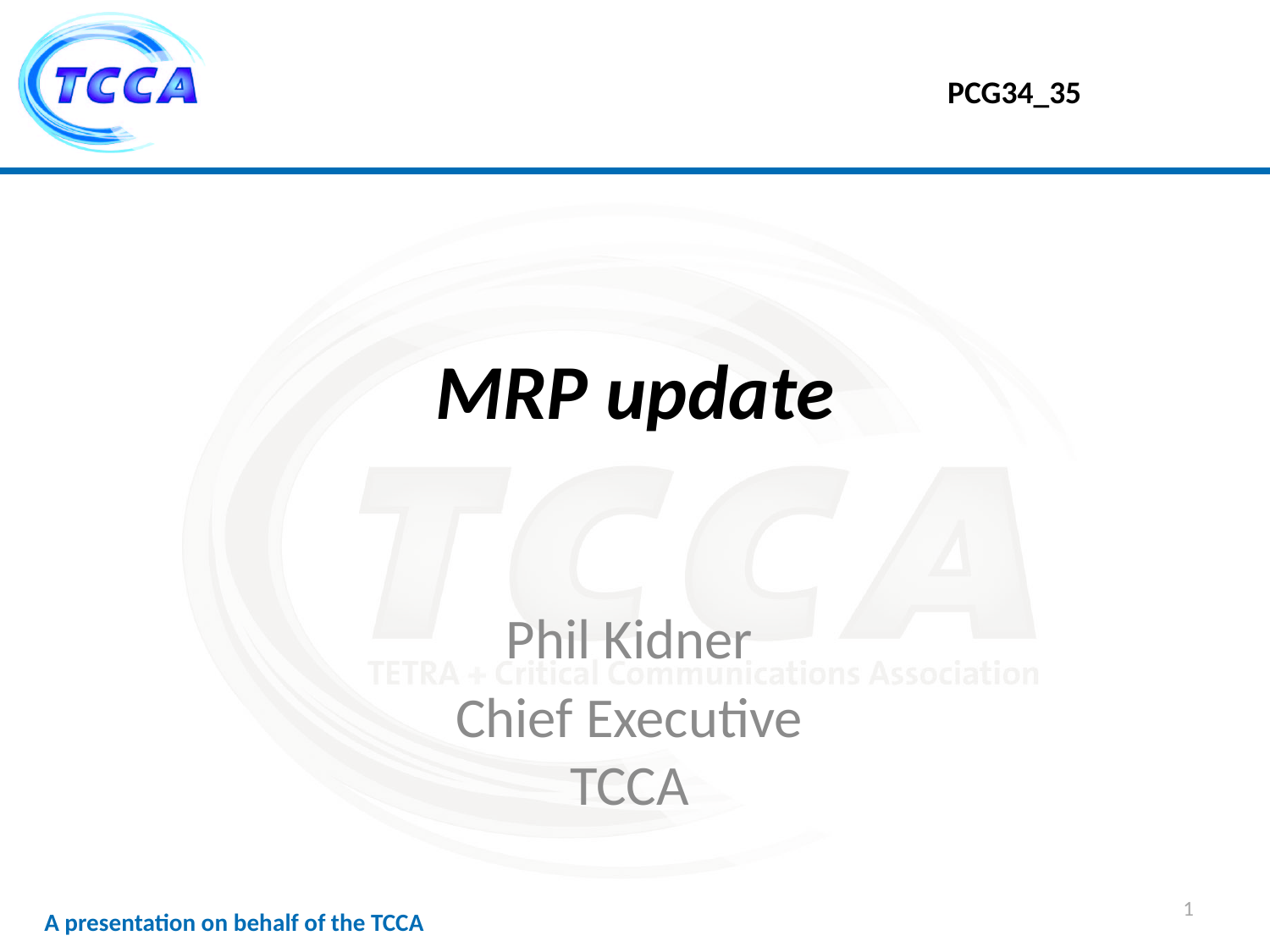

PCG34_35
# MRP update
Phil Kidner
Chief Executive
TCCA
1